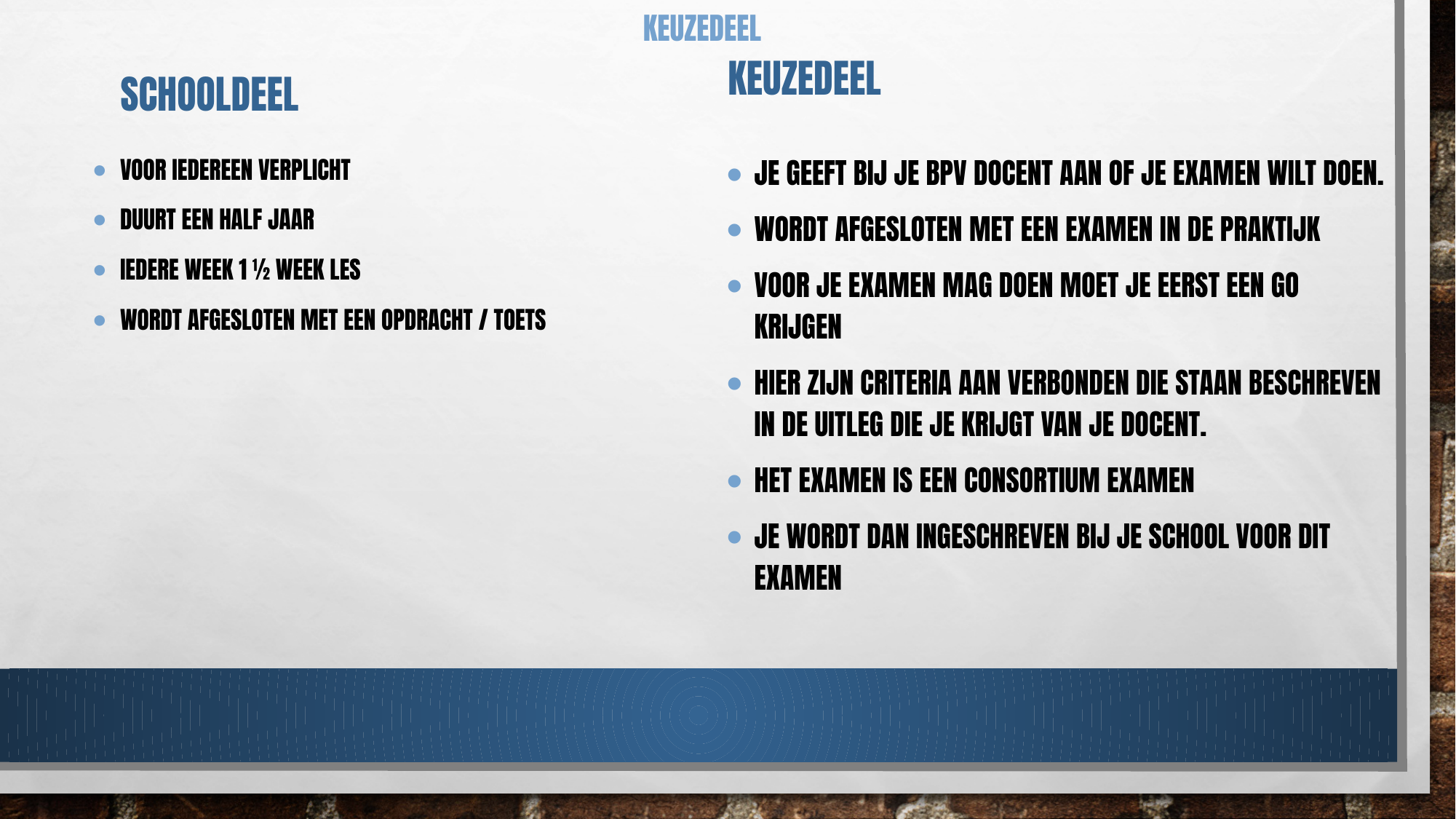

# Keuzedeel
Schooldeel
Keuzedeel
Voor iedereen verplicht
Duurt een half jaar
Iedere week 1 ½ week les
Wordt afgesloten met een opdracht / toets
Je geeft bij je BPV docent aan of je examen wilt doen.
Wordt afgesloten met een examen in de praktijk
Voor je examen mag doen moet je eerst een GO krijgen
Hier zijn criteria aan verbonden die staan beschreven in de uitleg die je krijgt van je docent.
Het examen is een consortium examen
Je wordt dan ingeschreven bij je school voor dit examen